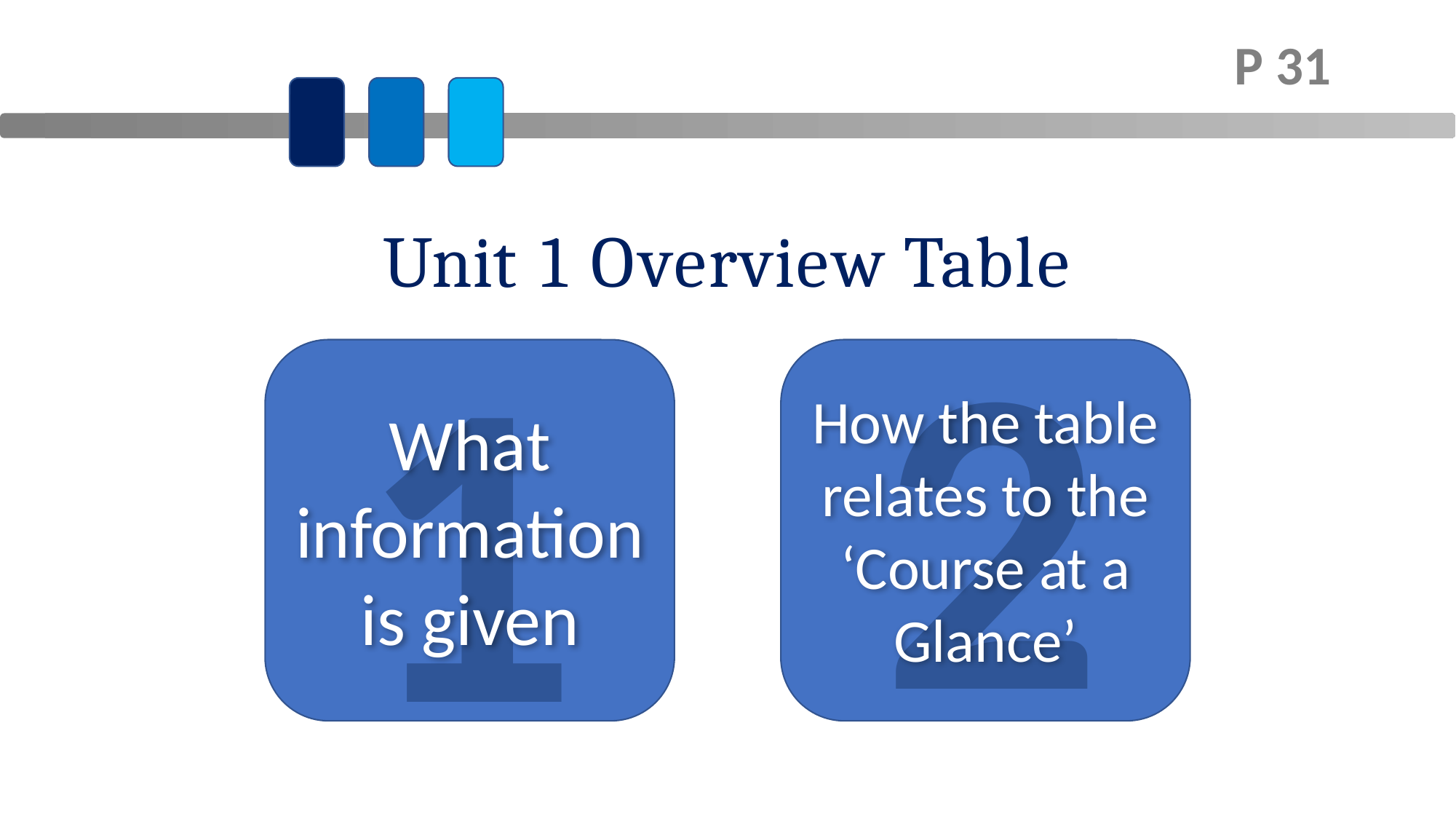

P 31

Unit 1 Overview Table
2
1

How the table relates to the ‘Course at a Glance’
What information is given